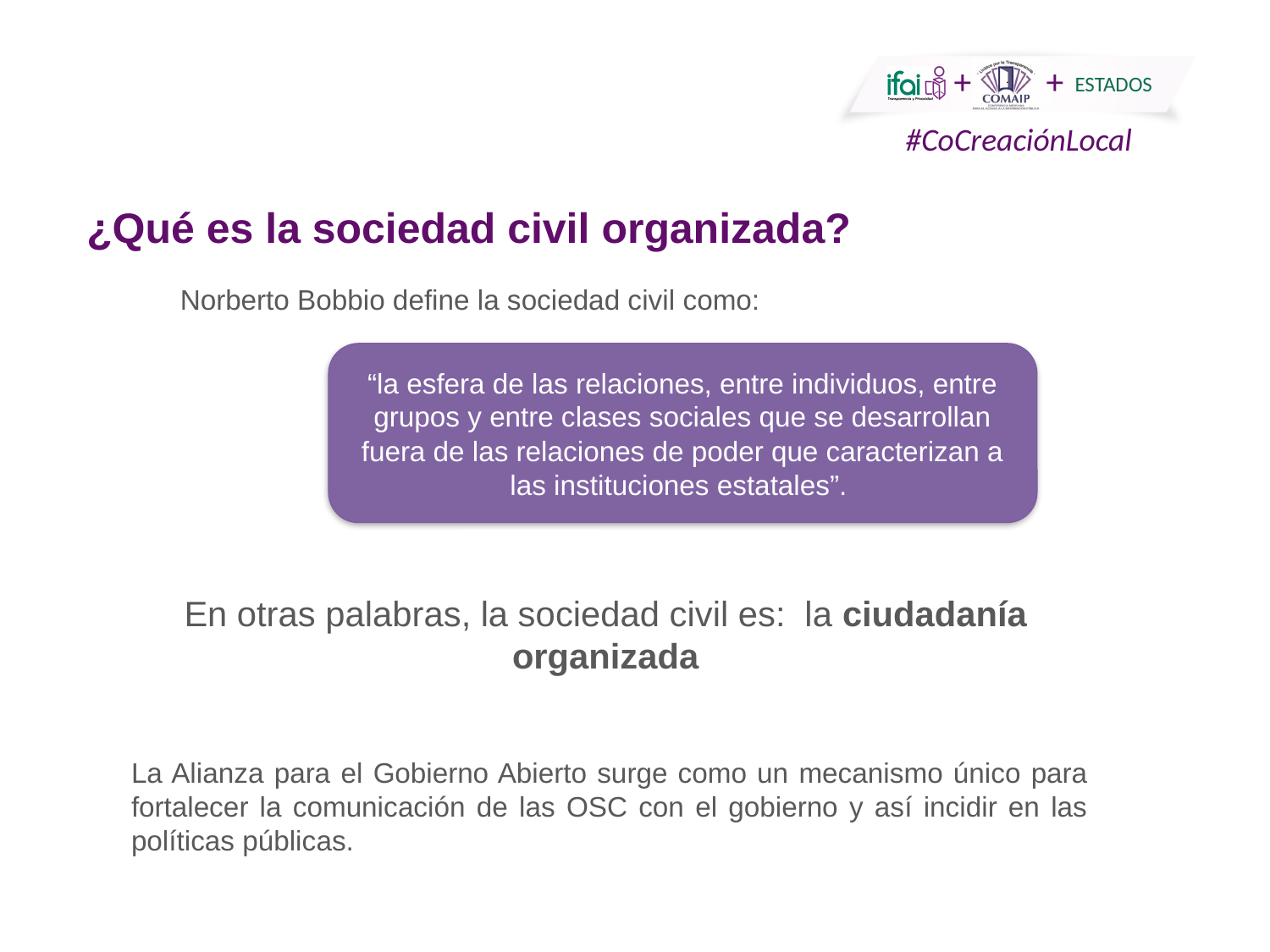

¿Qué es la sociedad civil organizada?
Norberto Bobbio define la sociedad civil como:
“la esfera de las relaciones, entre individuos, entre grupos y entre clases sociales que se desarrollan fuera de las relaciones de poder que caracterizan a las instituciones estatales”.
En otras palabras, la sociedad civil es:  la ciudadanía organizada
La Alianza para el Gobierno Abierto surge como un mecanismo único para fortalecer la comunicación de las OSC con el gobierno y así incidir en las políticas públicas.